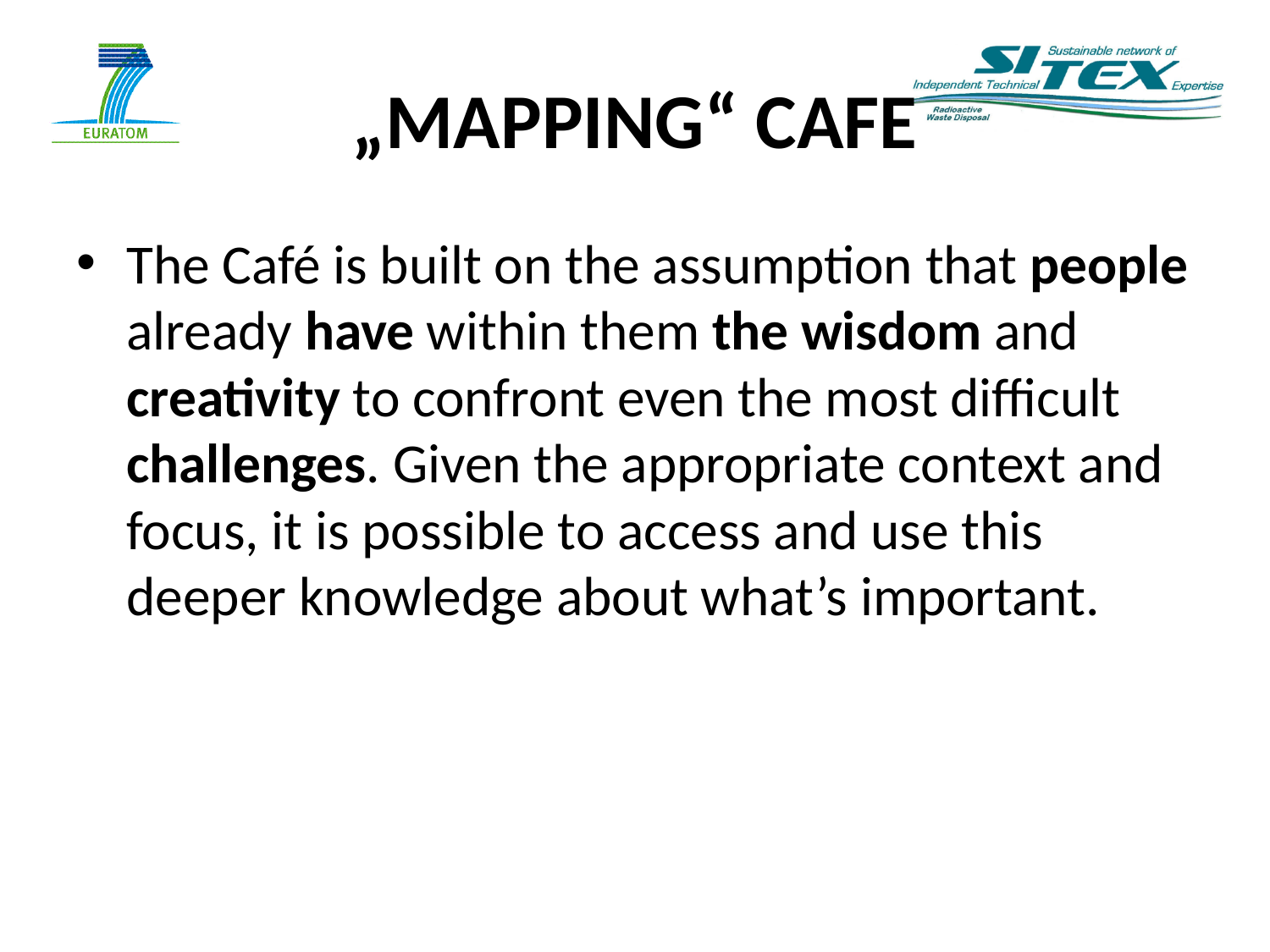

# „MAPPING“ CAFE
The Café is built on the assumption that people already have within them the wisdom and creativity to confront even the most difficult challenges. Given the appropriate context and focus, it is possible to access and use this deeper knowledge about what’s important.